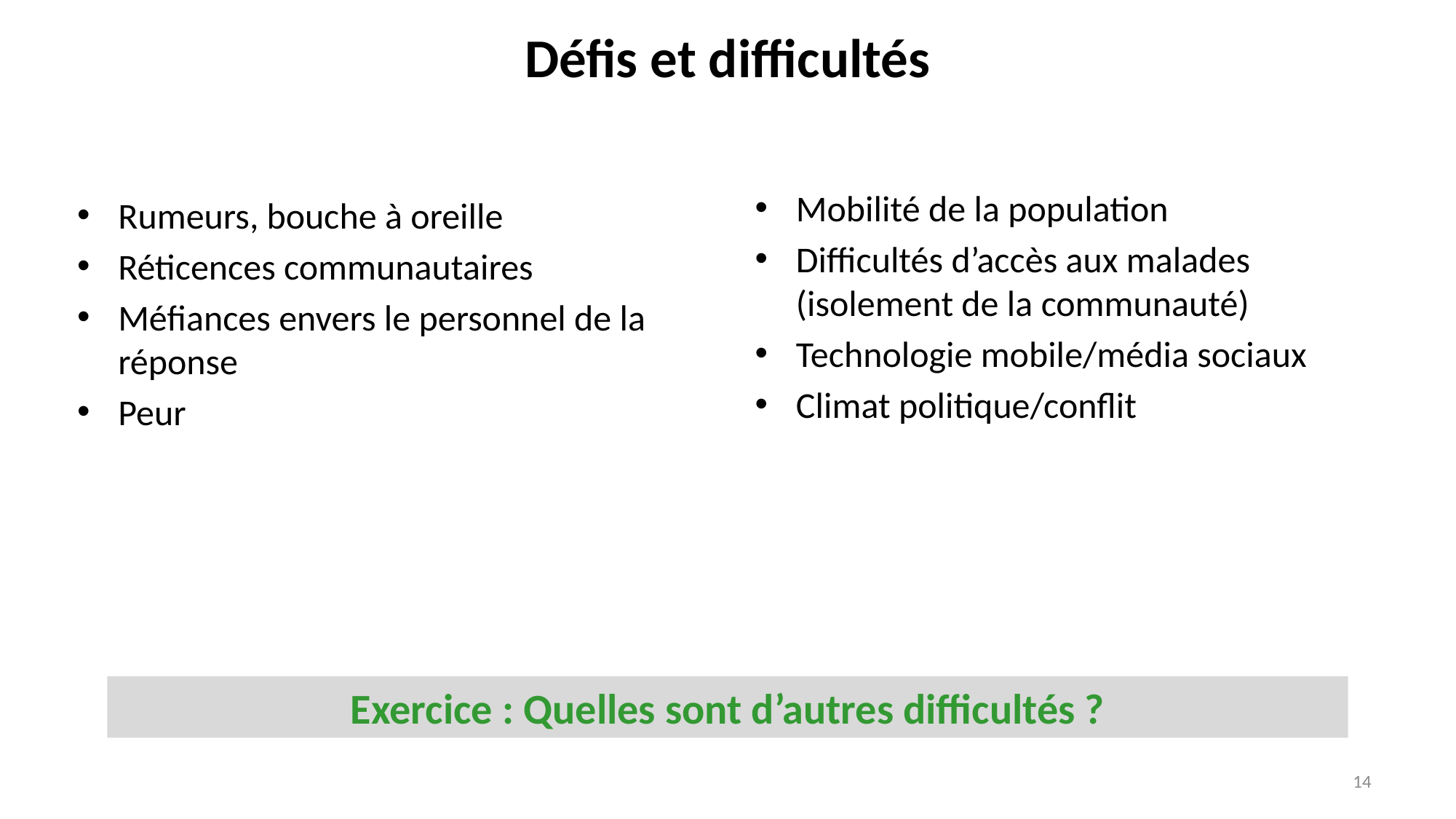

# Défis et difficultés
Mobilité de la population
Difficultés d’accès aux malades (isolement de la communauté)
Technologie mobile/média sociaux
Climat politique/conflit

Rumeurs, bouche à oreille
Réticences communautaires
Méfiances envers le personnel de la réponse
Peur

Exercice : Quelles sont d’autres difficultés ?
14